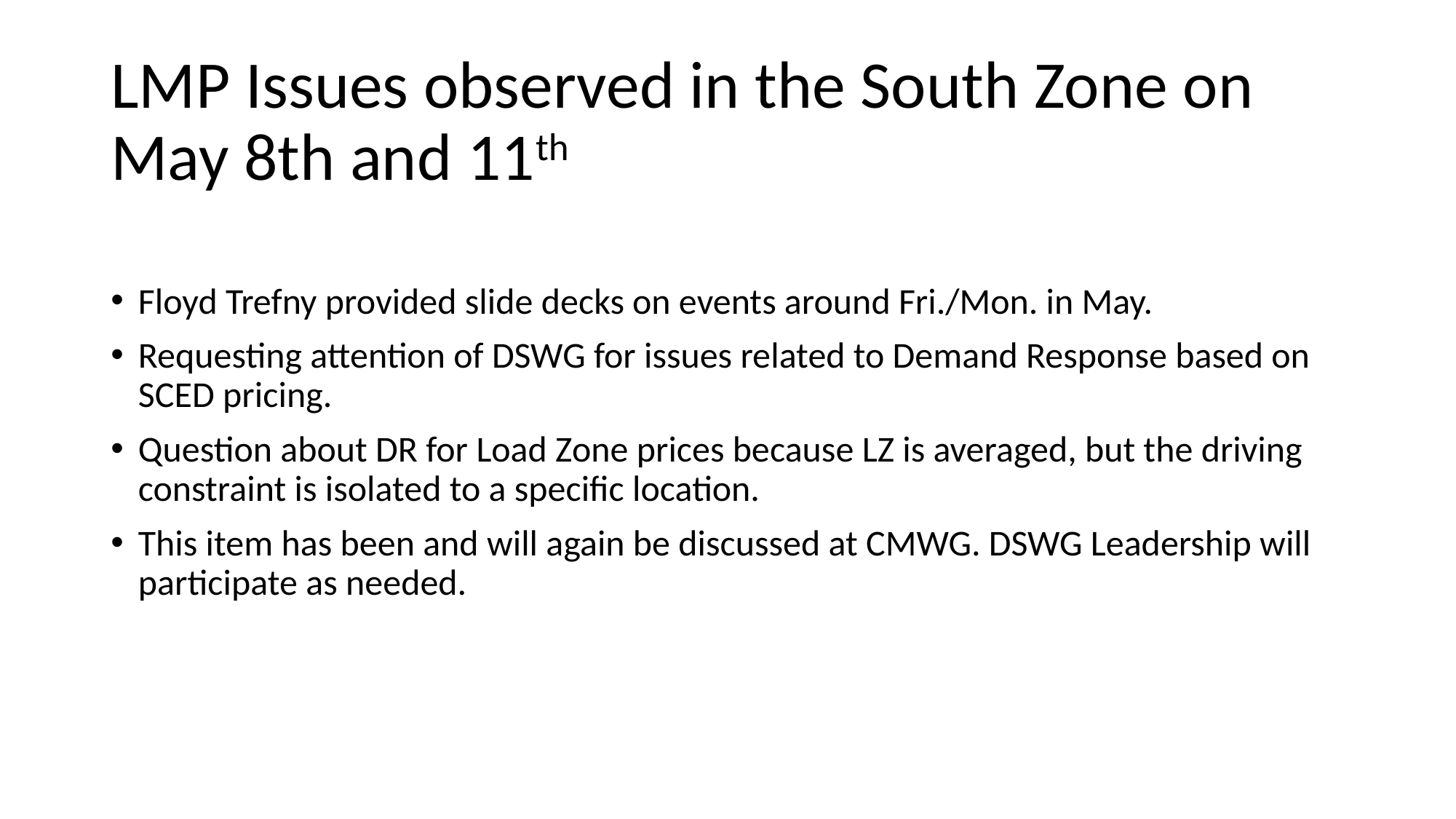

# LMP Issues observed in the South Zone on May 8th and 11th

Floyd Trefny provided slide decks on events around Fri./Mon. in May.
Requesting attention of DSWG for issues related to Demand Response based on SCED pricing.
Question about DR for Load Zone prices because LZ is averaged, but the driving constraint is isolated to a specific location.
This item has been and will again be discussed at CMWG. DSWG Leadership will participate as needed.